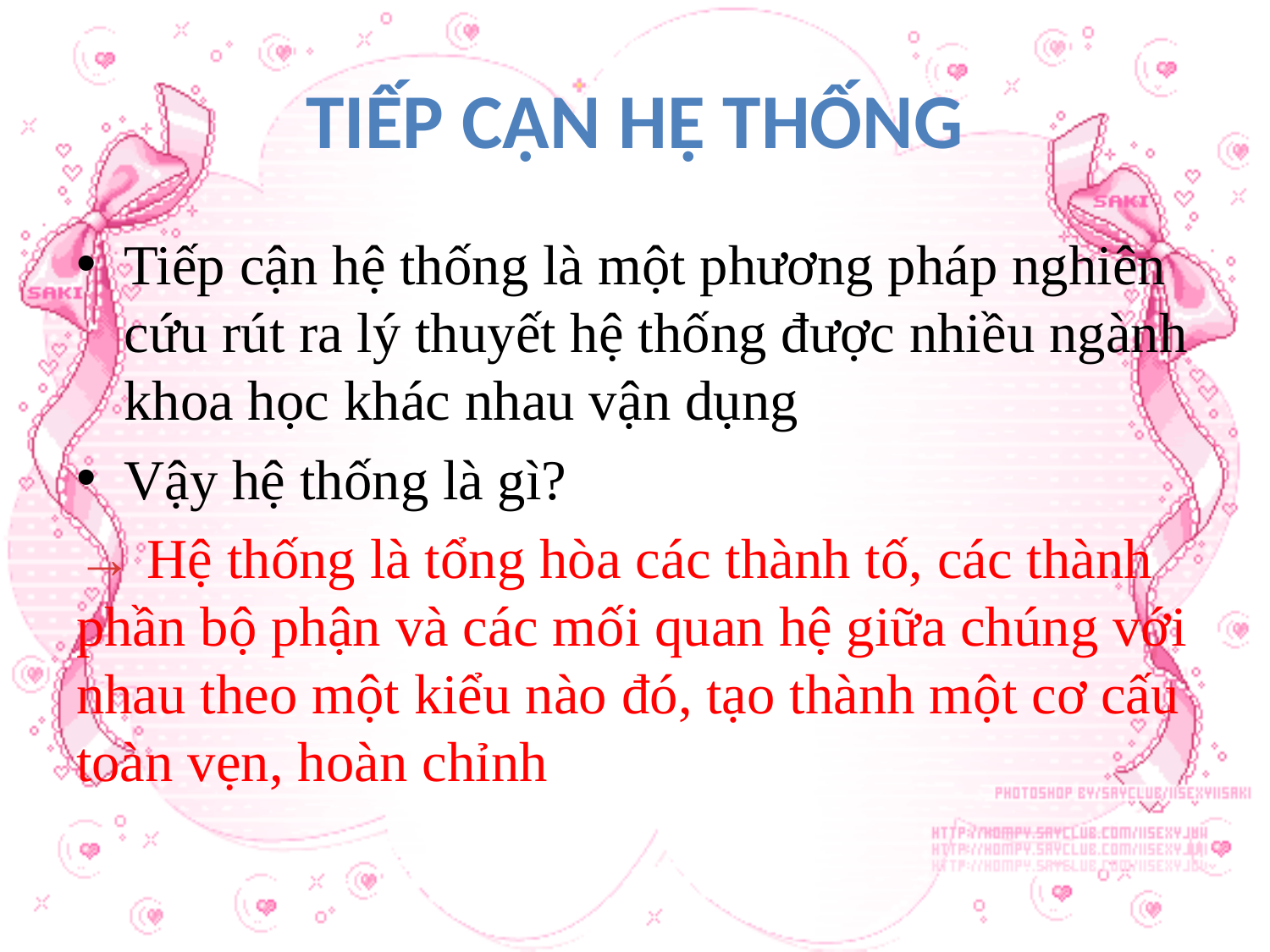

# Tiếp cận hệ thống
Tiếp cận hệ thống là một phương pháp nghiên cứu rút ra lý thuyết hệ thống được nhiều ngành khoa học khác nhau vận dụng
Vậy hệ thống là gì?
→ Hệ thống là tổng hòa các thành tố, các thành phần bộ phận và các mối quan hệ giữa chúng với nhau theo một kiểu nào đó, tạo thành một cơ cấu toàn vẹn, hoàn chỉnh